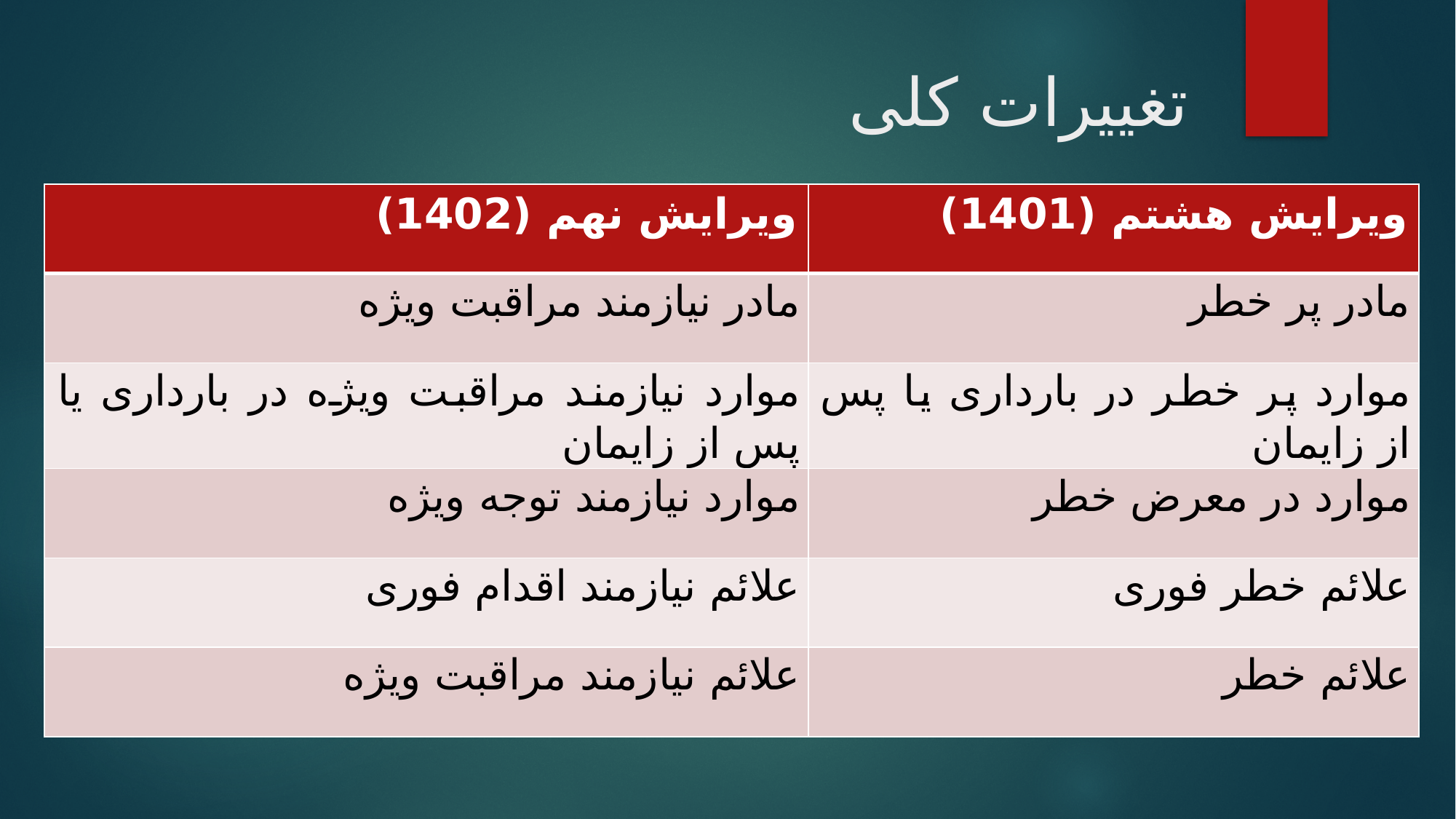

# تغییرات کلی
| ویرایش نهم (1402) | ویرایش هشتم (1401) |
| --- | --- |
| مادر نیازمند مراقبت ویژه | مادر پر خطر |
| موارد نیازمند مراقبت ویژه در بارداری یا پس از زایمان | موارد پر خطر در بارداری یا پس از زایمان |
| موارد نیازمند توجه ویژه | موارد در معرض خطر |
| علائم نیازمند اقدام فوری | علائم خطر فوری |
| علائم نیازمند مراقبت ویژه | علائم خطر |